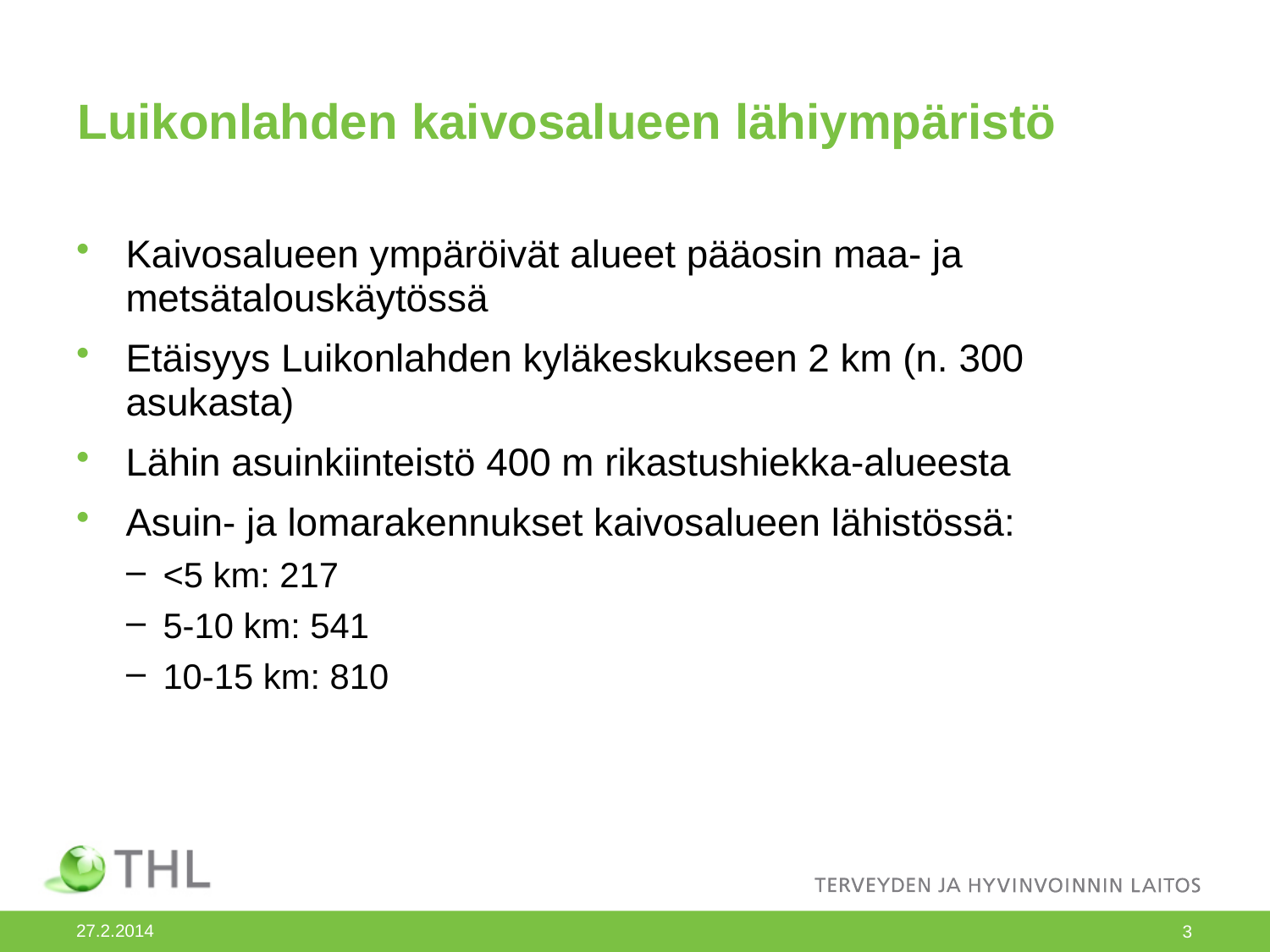

# Luikonlahden kaivosalueen lähiympäristö
Kaivosalueen ympäröivät alueet pääosin maa- ja metsätalouskäytössä
Etäisyys Luikonlahden kyläkeskukseen 2 km (n. 300 asukasta)
Lähin asuinkiinteistö 400 m rikastushiekka-alueesta
Asuin- ja lomarakennukset kaivosalueen lähistössä:
<5 km: 217
5-10 km: 541
10-15 km: 810

27.2.2014
3